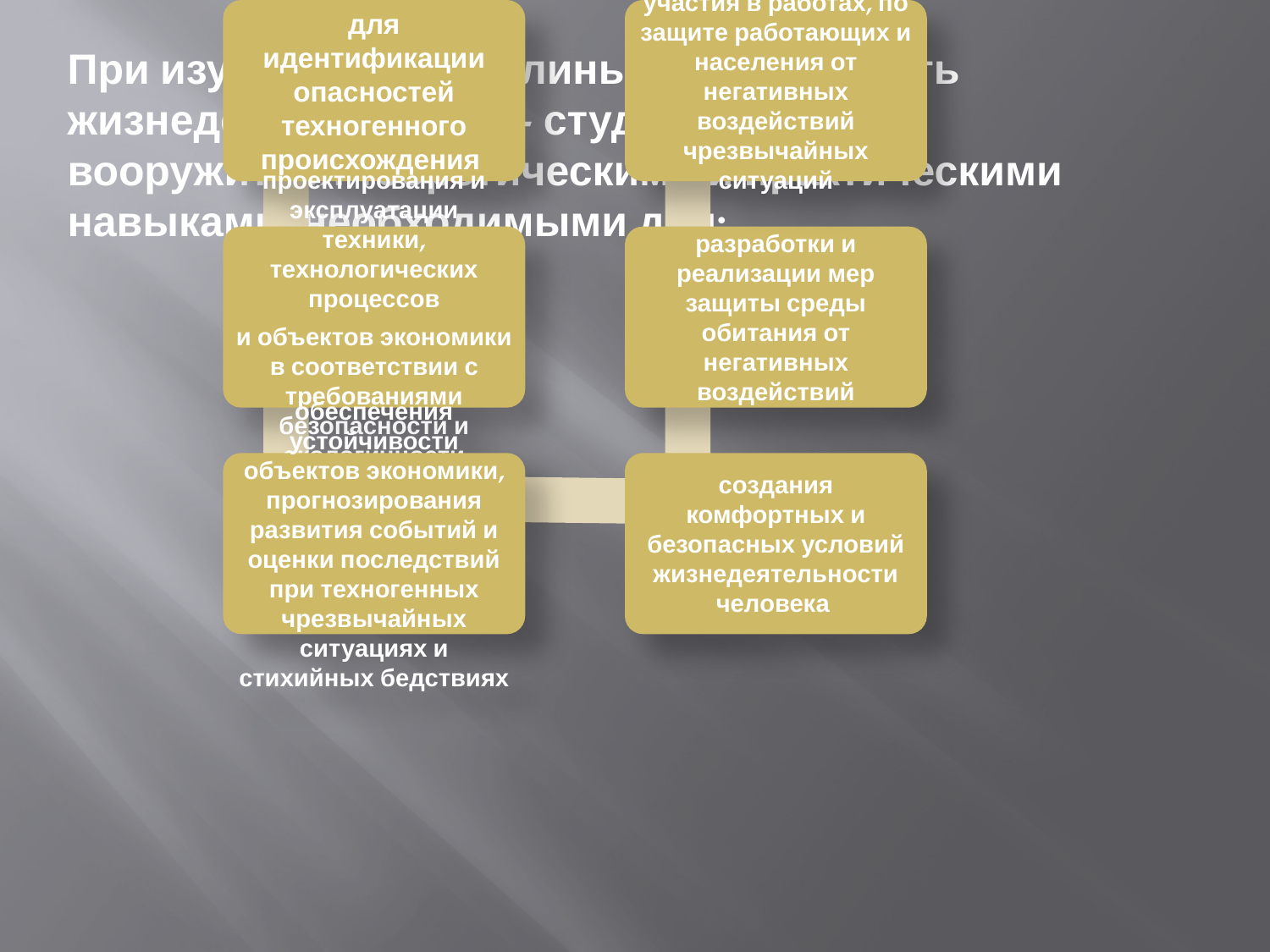

При изучении дисциплины «Безопасность жизнедеятельности» - студенты должны вооружиться теоретическими и практическими навыками, необходимыми для:
для идентификации опасностей техногенного происхождения
проектирования и эксплуатации техники, технологических процессов
и объектов экономики в соответствии с требованиями безопасности и экологичности
обеспечения устойчивости объектов экономики, прогнозирования развития событий и оценки последствий при техногенных чрезвычайных ситуациях и стихийных бедствиях
создания комфортных и безопасных условий жизнедеятельности человека
разработки и реализации мер защиты среды обитания от негативных воздействий
участия в работах, по защите работающих и населения от негативных воздействий чрезвычайных ситуаций